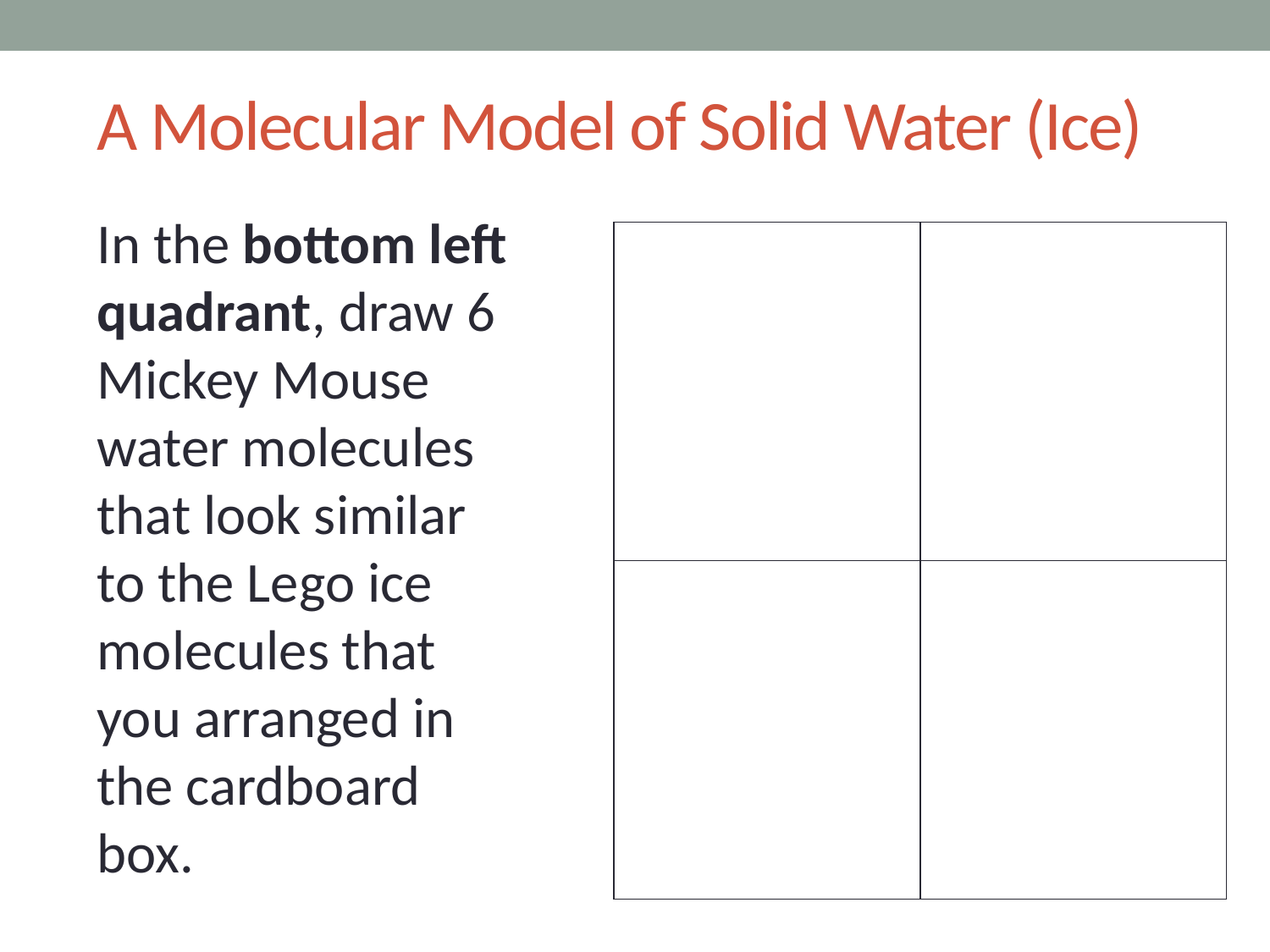

A Molecular Model of Solid Water (Ice)
In the bottom left quadrant, draw 6 Mickey Mouse water molecules that look similar to the Lego ice molecules that you arranged in the cardboard box.
|  |  |
| --- | --- |
|  |  |